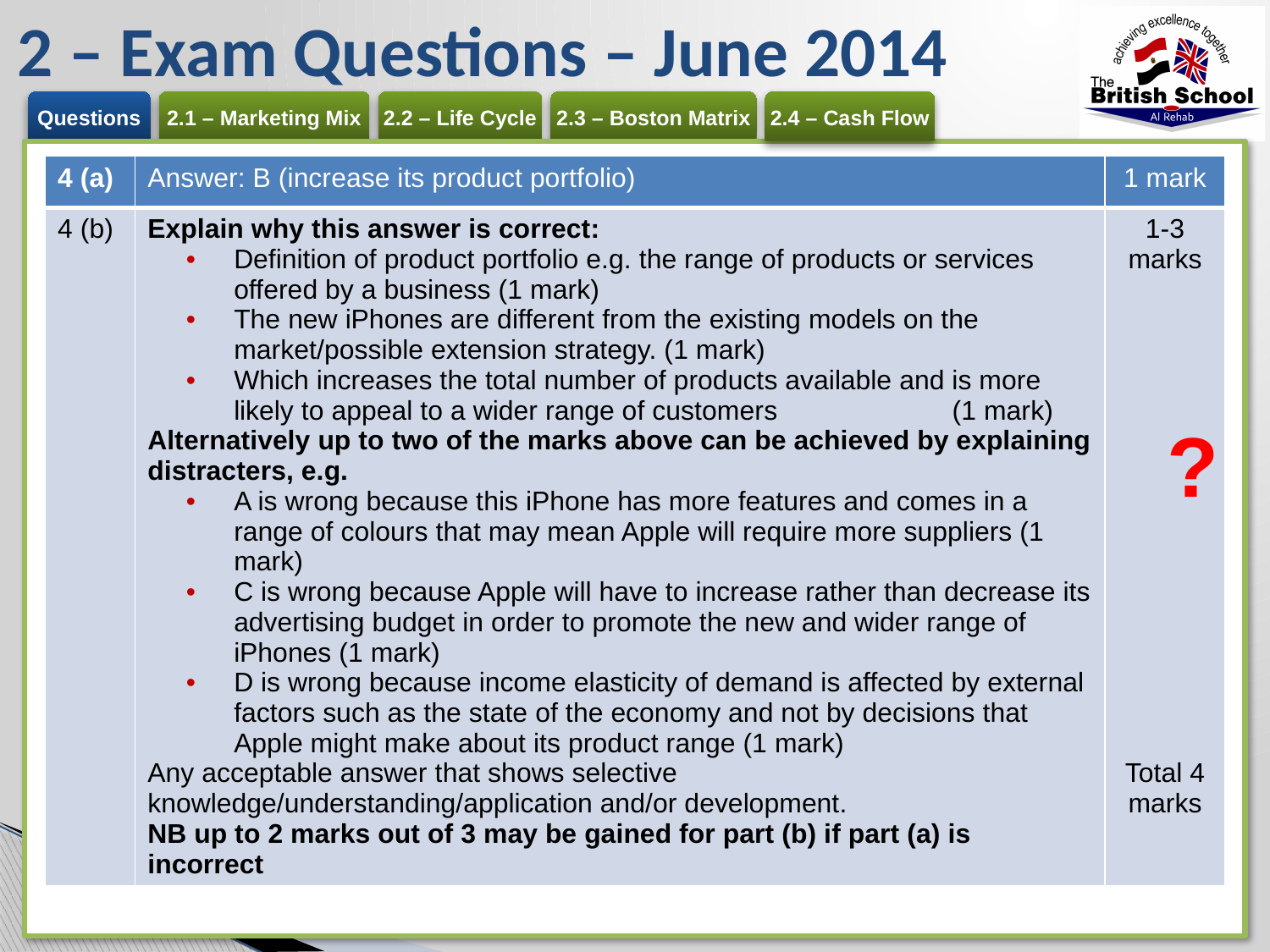

# 2 – Exam Questions – June 2014
| 4 (a) | Answer: B (increase its product portfolio) | 1 mark |
| --- | --- | --- |
| 4 (b) | Explain why this answer is correct: Definition of product portfolio e.g. the range of products or services offered by a business (1 mark) The new iPhones are different from the existing models on the market/possible extension strategy. (1 mark) Which increases the total number of products available and is more likely to appeal to a wider range of customers (1 mark) Alternatively up to two of the marks above can be achieved by explaining distracters, e.g. A is wrong because this iPhone has more features and comes in a range of colours that may mean Apple will require more suppliers (1 mark) C is wrong because Apple will have to increase rather than decrease its advertising budget in order to promote the new and wider range of iPhones (1 mark) D is wrong because income elasticity of demand is affected by external factors such as the state of the economy and not by decisions that Apple might make about its product range (1 mark) Any acceptable answer that shows selective knowledge/understanding/application and/or development. NB up to 2 marks out of 3 may be gained for part (b) if part (a) is incorrect | 1-3 marks Total 4 marks |
?